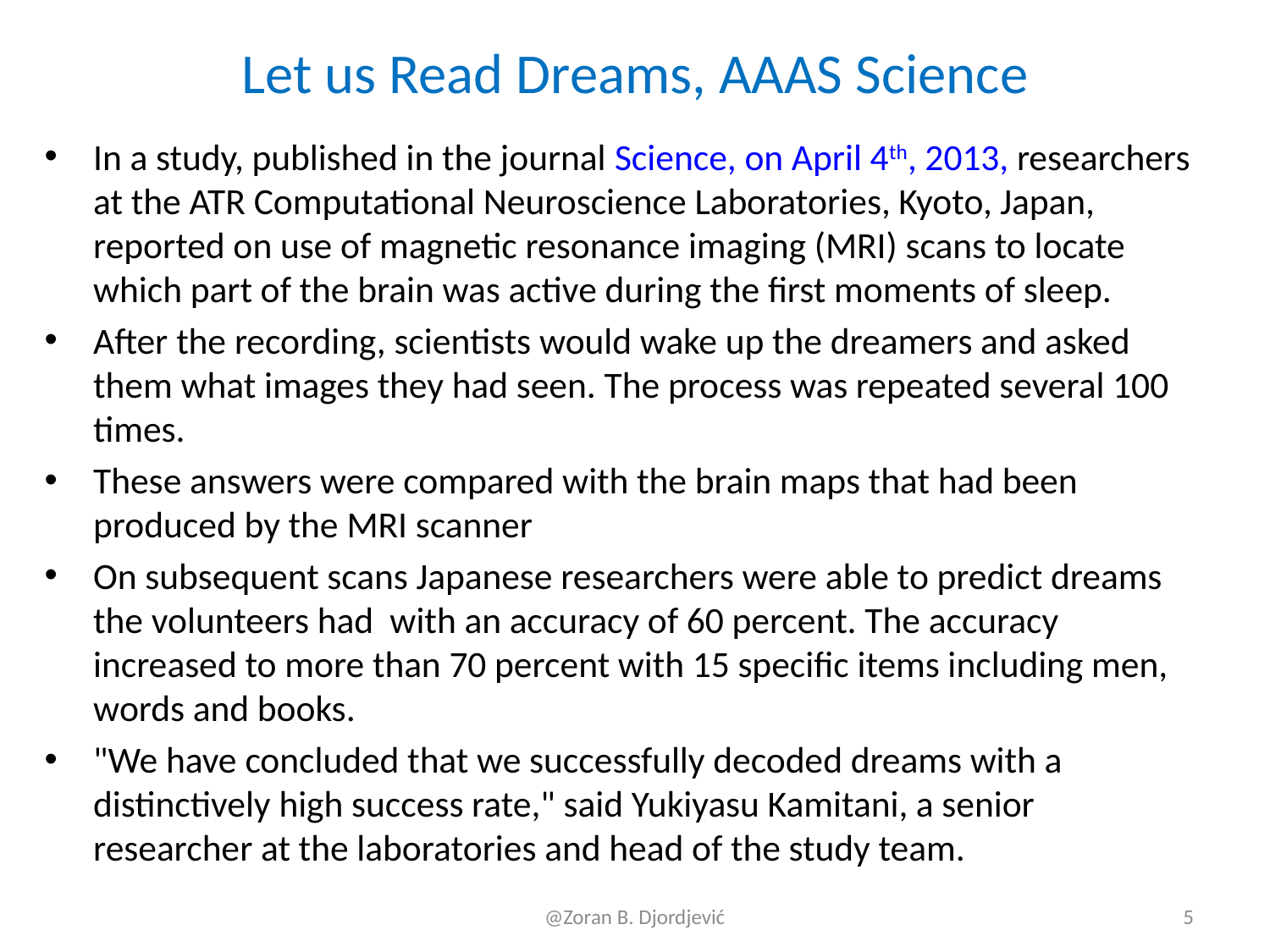

# Let us Read Dreams, AAAS Science
In a study, published in the journal Science, on April 4th, 2013, researchers at the ATR Computational Neuroscience Laboratories, Kyoto, Japan, reported on use of magnetic resonance imaging (MRI) scans to locate which part of the brain was active during the first moments of sleep.
After the recording, scientists would wake up the dreamers and asked them what images they had seen. The process was repeated several 100 times.
These answers were compared with the brain maps that had been produced by the MRI scanner
On subsequent scans Japanese researchers were able to predict dreams the volunteers had  with an accuracy of 60 percent. The accuracy increased to more than 70 percent with 15 specific items including men, words and books.
"We have concluded that we successfully decoded dreams with a distinctively high success rate," said Yukiyasu Kamitani, a senior researcher at the laboratories and head of the study team.

@Zoran B. Djordjević
5